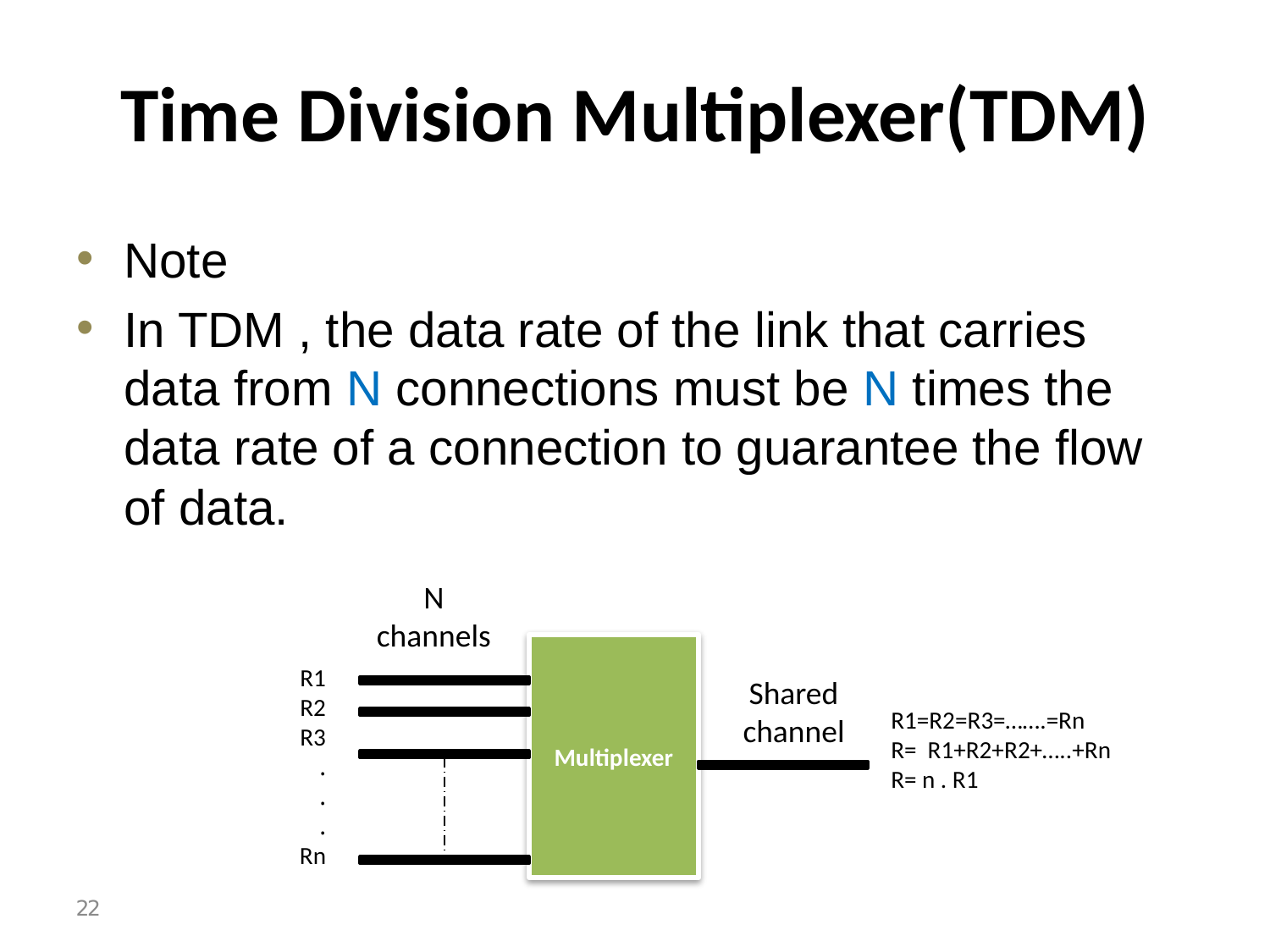

# Time Division Multiplexer(TDM)
Note
In TDM , the data rate of the link that carries data from N connections must be N times the data rate of a connection to guarantee the flow of data.

N
channels
Multiplexer
R1
R2
R3
.
.
.
Rn

Shared
channel

R1=R2=R3=…….=Rn
R=  R1+R2+R2+…..+Rn
R= n . R1

22